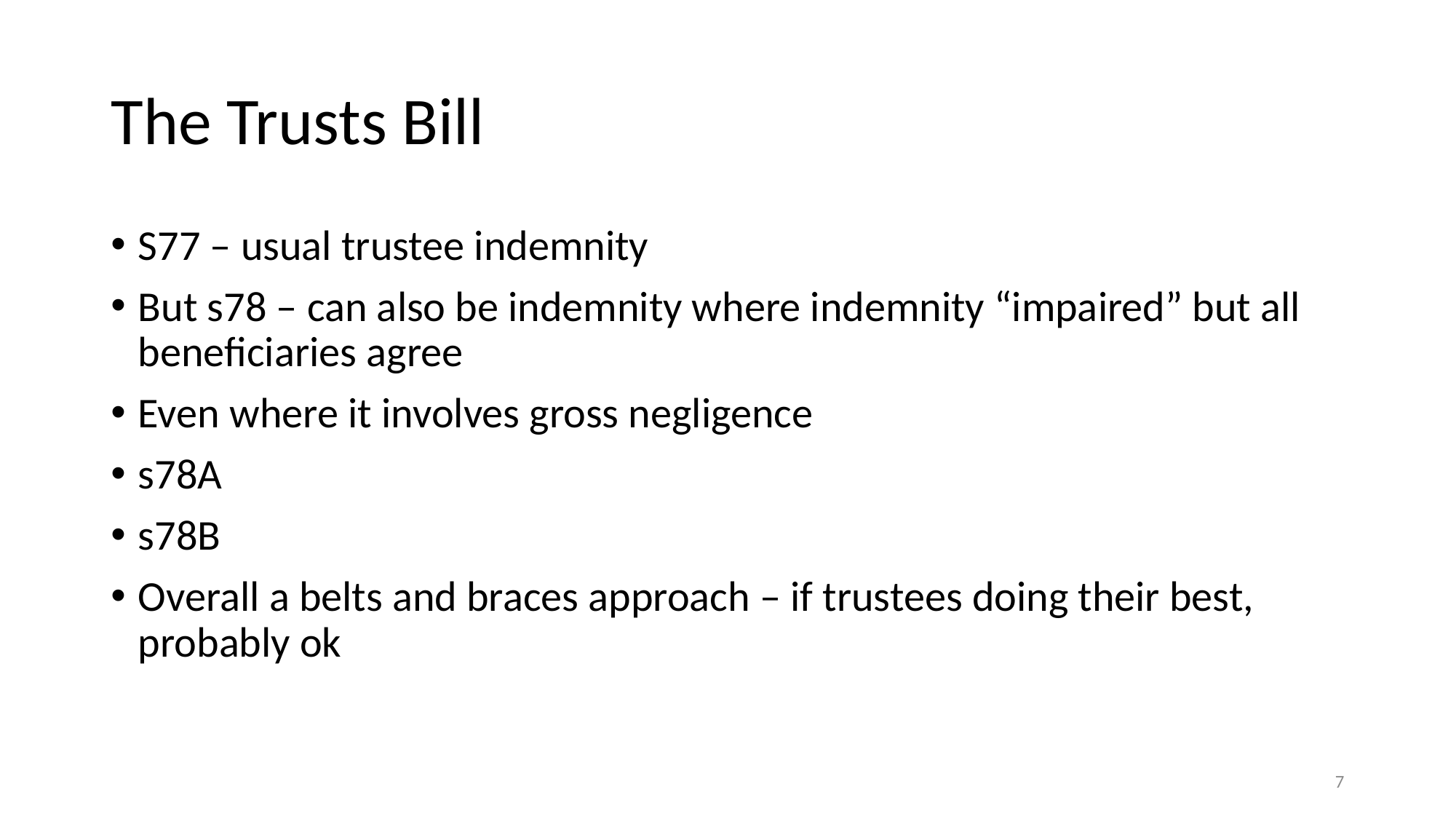

# The Trusts Bill
S77 – usual trustee indemnity
But s78 – can also be indemnity where indemnity “impaired” but all beneficiaries agree
Even where it involves gross negligence
s78A
s78B
Overall a belts and braces approach – if trustees doing their best, probably ok

7